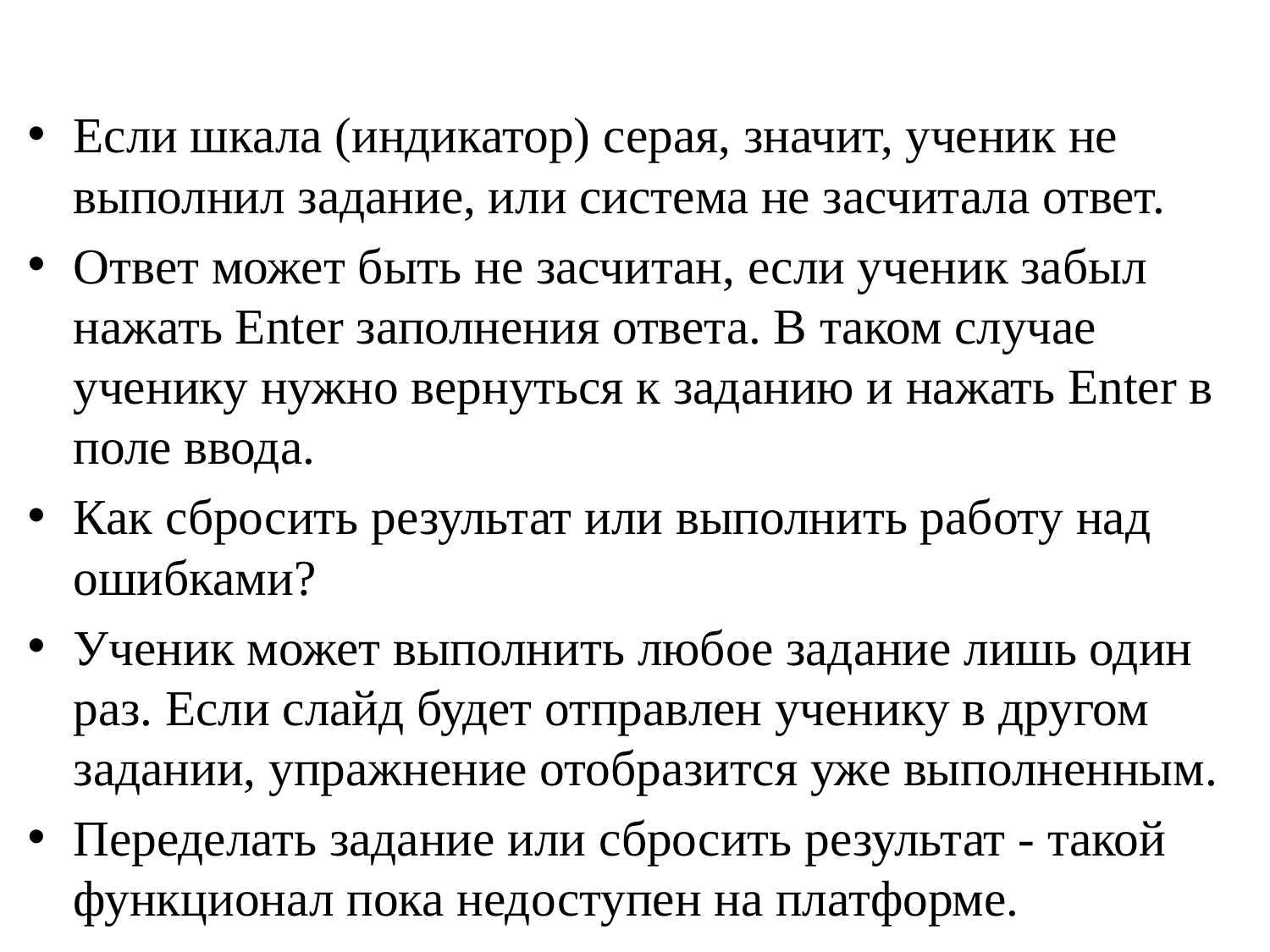

Если шкала (индикатор) серая, значит, ученик не выполнил задание, или система не засчитала ответ.
Ответ может быть не засчитан, если ученик забыл нажать Enter заполнения ответа. В таком случае ученику нужно вернуться к заданию и нажать Enter в поле ввода.
Как сбросить результат или выполнить работу над ошибками?
Ученик может выполнить любое задание лишь один раз. Если слайд будет отправлен ученику в другом задании, упражнение отобразится уже выполненным.
Переделать задание или сбросить результат - такой функционал пока недоступен на платформе.